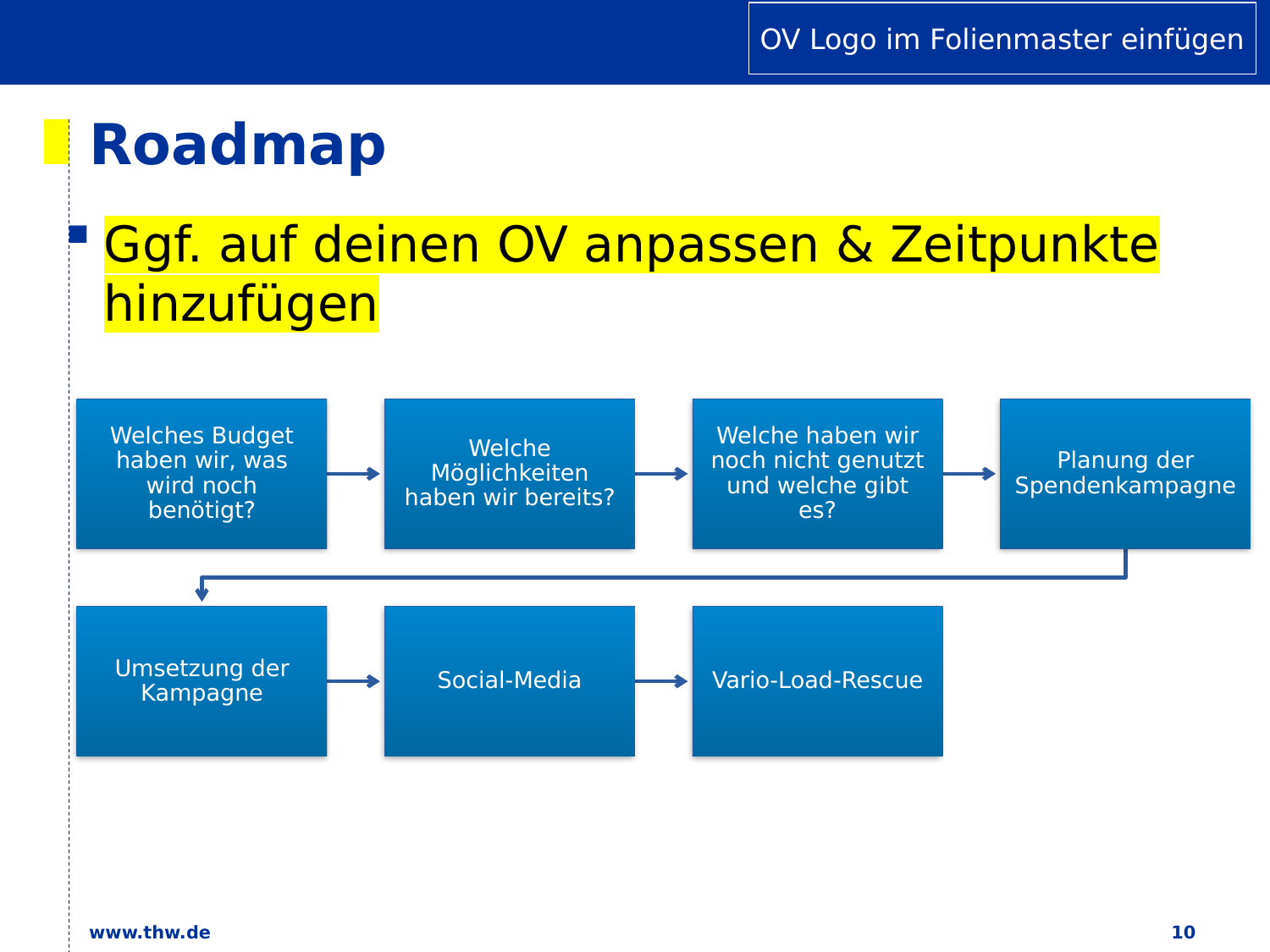

# Roadmap
Ggf. auf deinen OV anpassen & Zeitpunkte hinzufügen

Welches Budget haben wir, was wird noch benötigt?

Welche Möglichkeiten haben wir bereits?

Welche haben wir noch nicht genutzt und welche gibt es?

Planung der Spendenkampagne

Umsetzung der Kampagne

Social-Media
Vario-Load-Rescue
www.thw.de
10